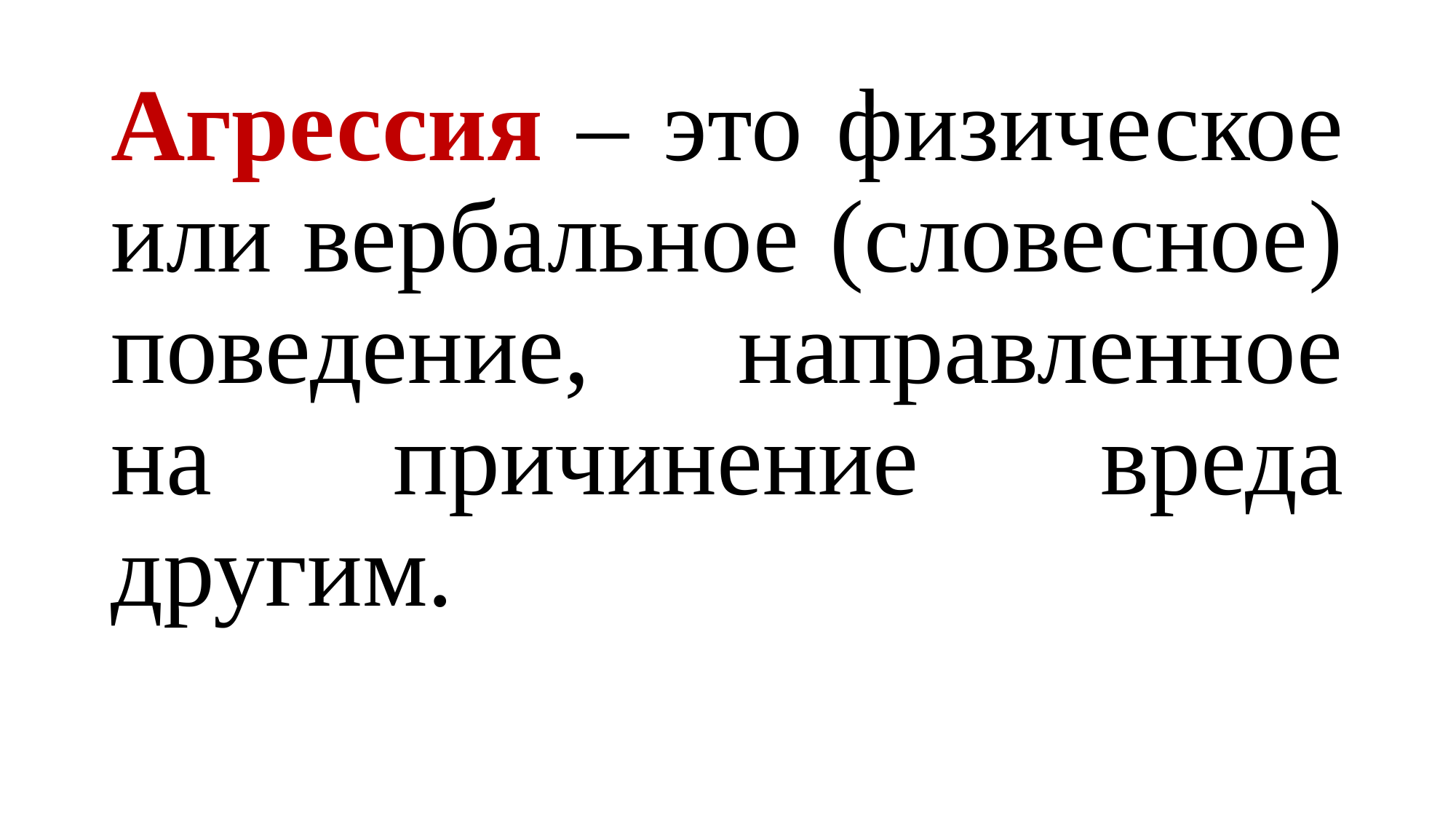

Агрессия – это физическое или вербальное (словесное) поведение, направленное на причинение вреда другим.